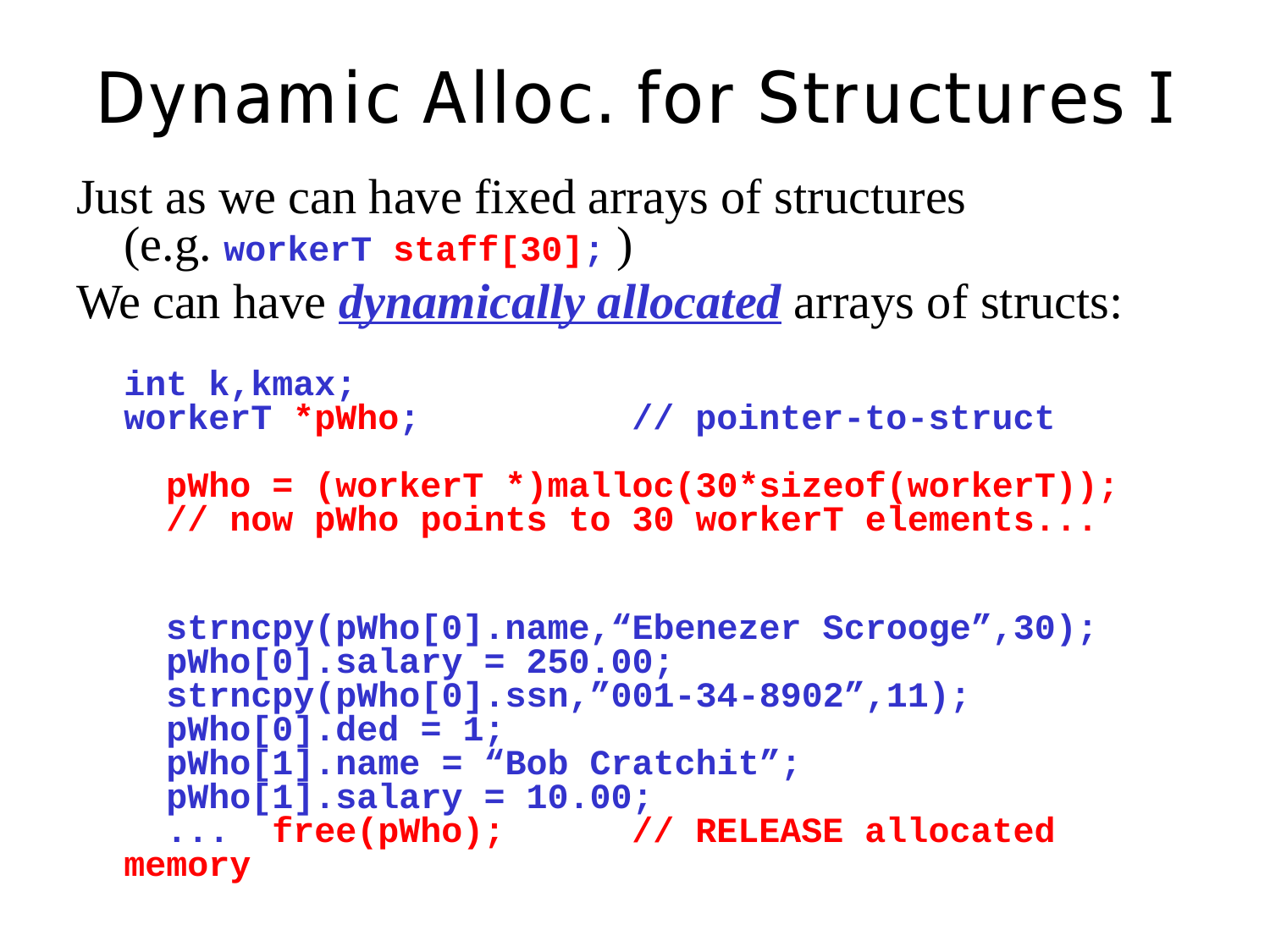

# Dynamic Alloc. for Structures I
Just as we can have fixed arrays of structures
(e.g. workerT staff[30]; )
We can have dynamically allocated arrays of structs:
int k,kmax;
workerT *pWho;		// pointer-to-struct
  pWho = (workerT *)malloc(30*sizeof(workerT));
  // now pWho points to 30 workerT elements...
  strncpy(pWho[0].name,“Ebenezer Scrooge”,30);
  pWho[0].salary = 250.00;
  strncpy(pWho[0].ssn,”001-34-8902”,11);
  pWho[0].ded = 1;
  pWho[1].name = “Bob Cratchit”;
  pWho[1].salary = 10.00;
  ...  free(pWho);	// RELEASE allocated memory